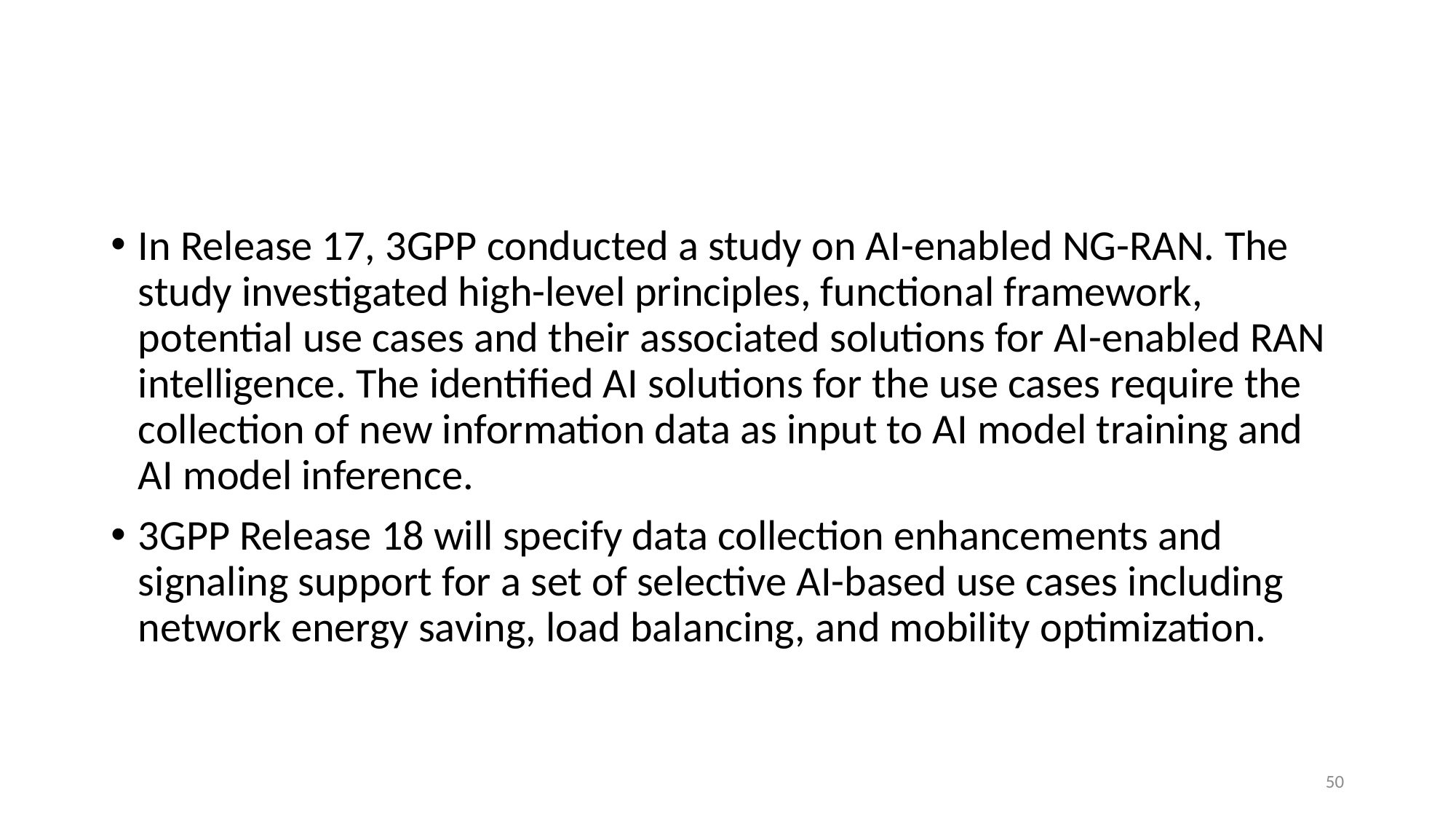

#
In Release 17, 3GPP conducted a study on AI-enabled NG-RAN. The study investigated high-level principles, functional framework, potential use cases and their associated solutions for AI-enabled RAN intelligence. The identified AI solutions for the use cases require the collection of new information data as input to AI model training and AI model inference.
3GPP Release 18 will specify data collection enhancements and signaling support for a set of selective AI-based use cases including network energy saving, load balancing, and mobility optimization.
50